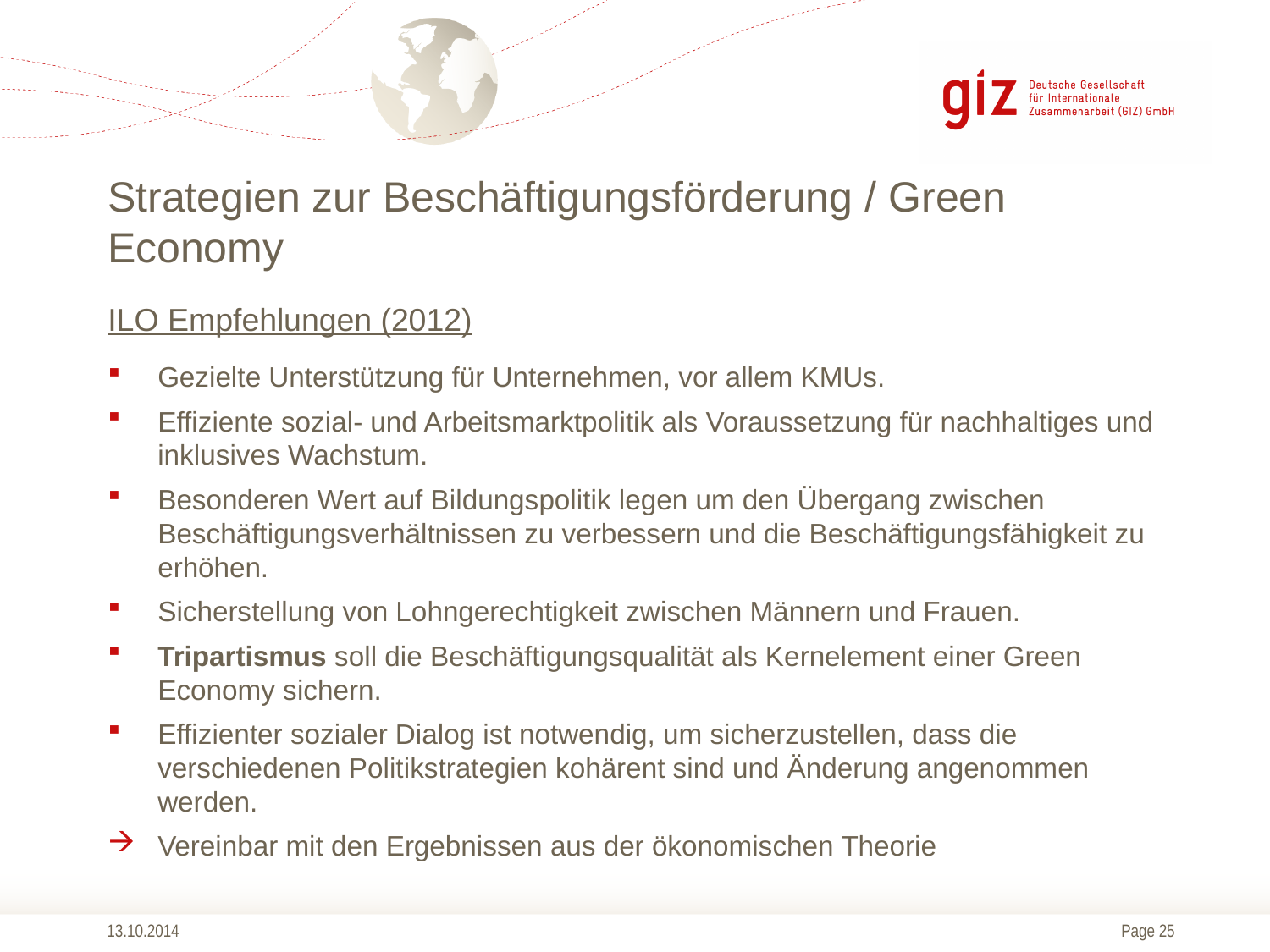

# Strategien zur Beschäftigungsförderung / Green Economy
ILO Empfehlungen (2012)
Gezielte Unterstützung für Unternehmen, vor allem KMUs.
Effiziente sozial- und Arbeitsmarktpolitik als Voraussetzung für nachhaltiges und inklusives Wachstum.
Besonderen Wert auf Bildungspolitik legen um den Übergang zwischen Beschäftigungsverhältnissen zu verbessern und die Beschäftigungsfähigkeit zu erhöhen.
Sicherstellung von Lohngerechtigkeit zwischen Männern und Frauen.
Tripartismus soll die Beschäftigungsqualität als Kernelement einer Green Economy sichern.
Effizienter sozialer Dialog ist notwendig, um sicherzustellen, dass die verschiedenen Politikstrategien kohärent sind und Änderung angenommen werden.
Vereinbar mit den Ergebnissen aus der ökonomischen Theorie

13.10.2014